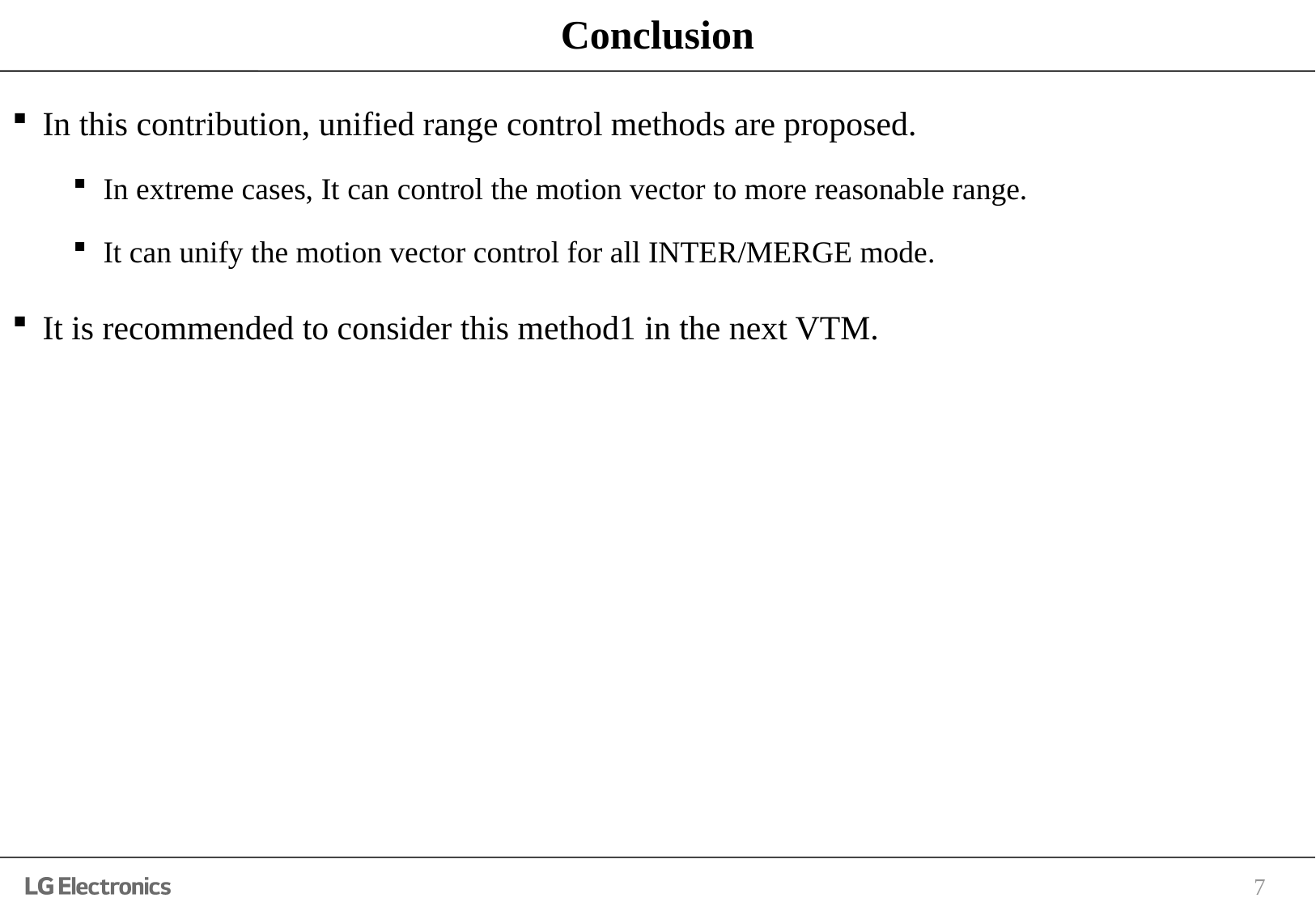

# Conclusion
In this contribution, unified range control methods are proposed.
In extreme cases, It can control the motion vector to more reasonable range.
It can unify the motion vector control for all INTER/MERGE mode.
It is recommended to consider this method1 in the next VTM.

7